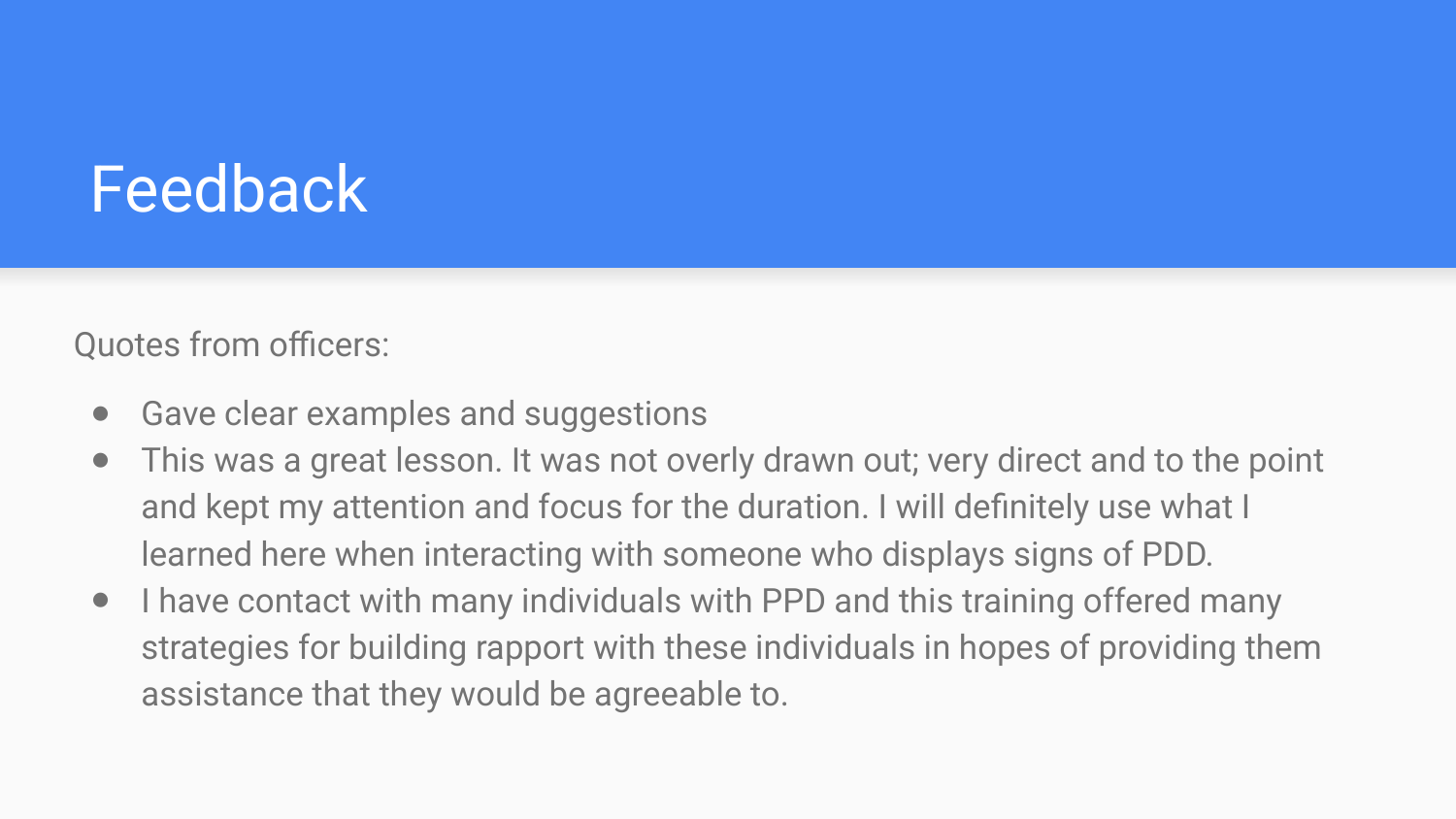

# Feedback
Quotes from officers:
Gave clear examples and suggestions
This was a great lesson. It was not overly drawn out; very direct and to the point and kept my attention and focus for the duration. I will definitely use what I learned here when interacting with someone who displays signs of PDD.
I have contact with many individuals with PPD and this training offered many strategies for building rapport with these individuals in hopes of providing them assistance that they would be agreeable to.